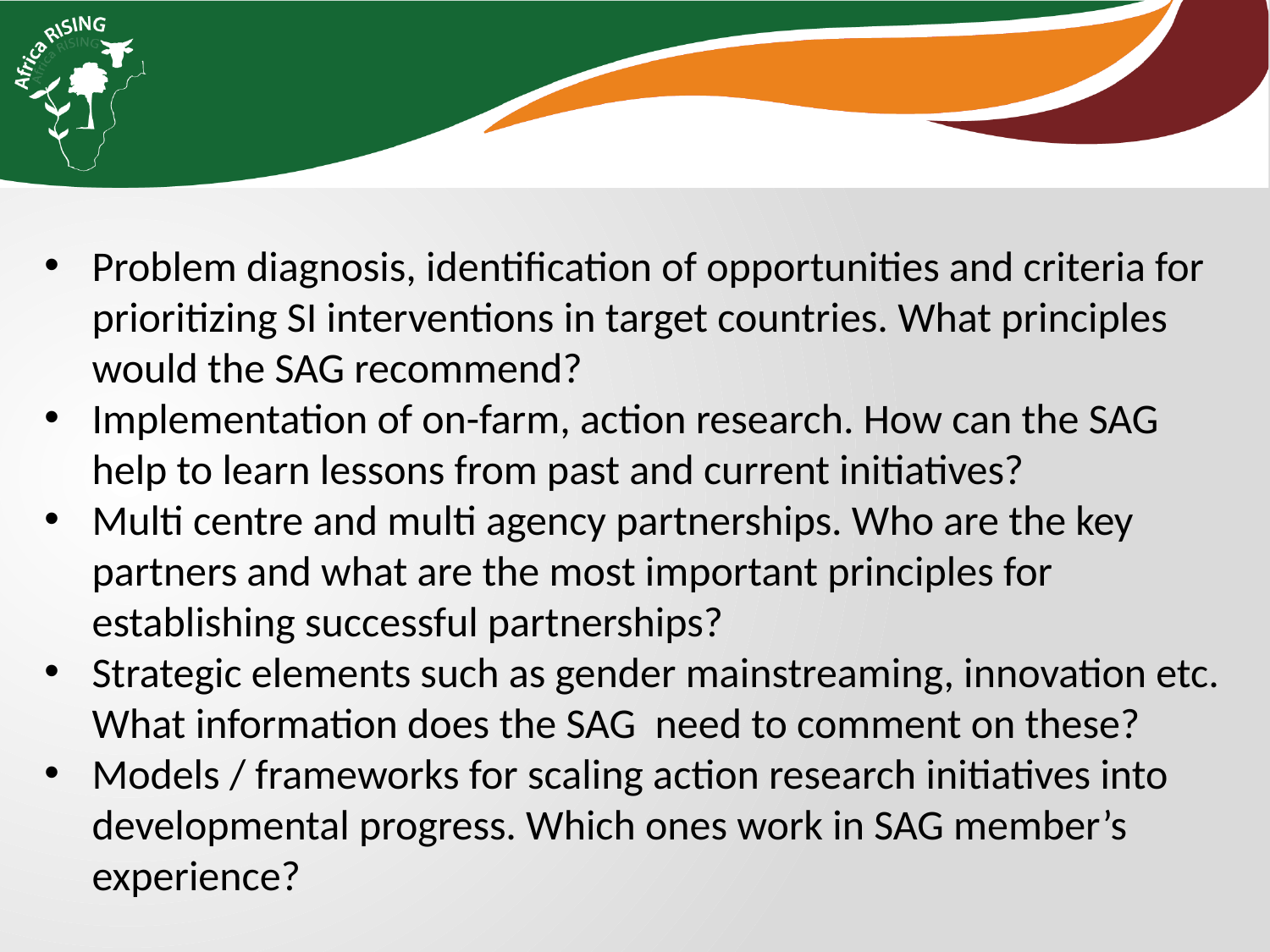

Problem diagnosis, identification of opportunities and criteria for prioritizing SI interventions in target countries. What principles would the SAG recommend?
Implementation of on-farm, action research. How can the SAG help to learn lessons from past and current initiatives?
Multi centre and multi agency partnerships. Who are the key partners and what are the most important principles for establishing successful partnerships?
Strategic elements such as gender mainstreaming, innovation etc. What information does the SAG  need to comment on these?
Models / frameworks for scaling action research initiatives into developmental progress. Which ones work in SAG member’s experience?